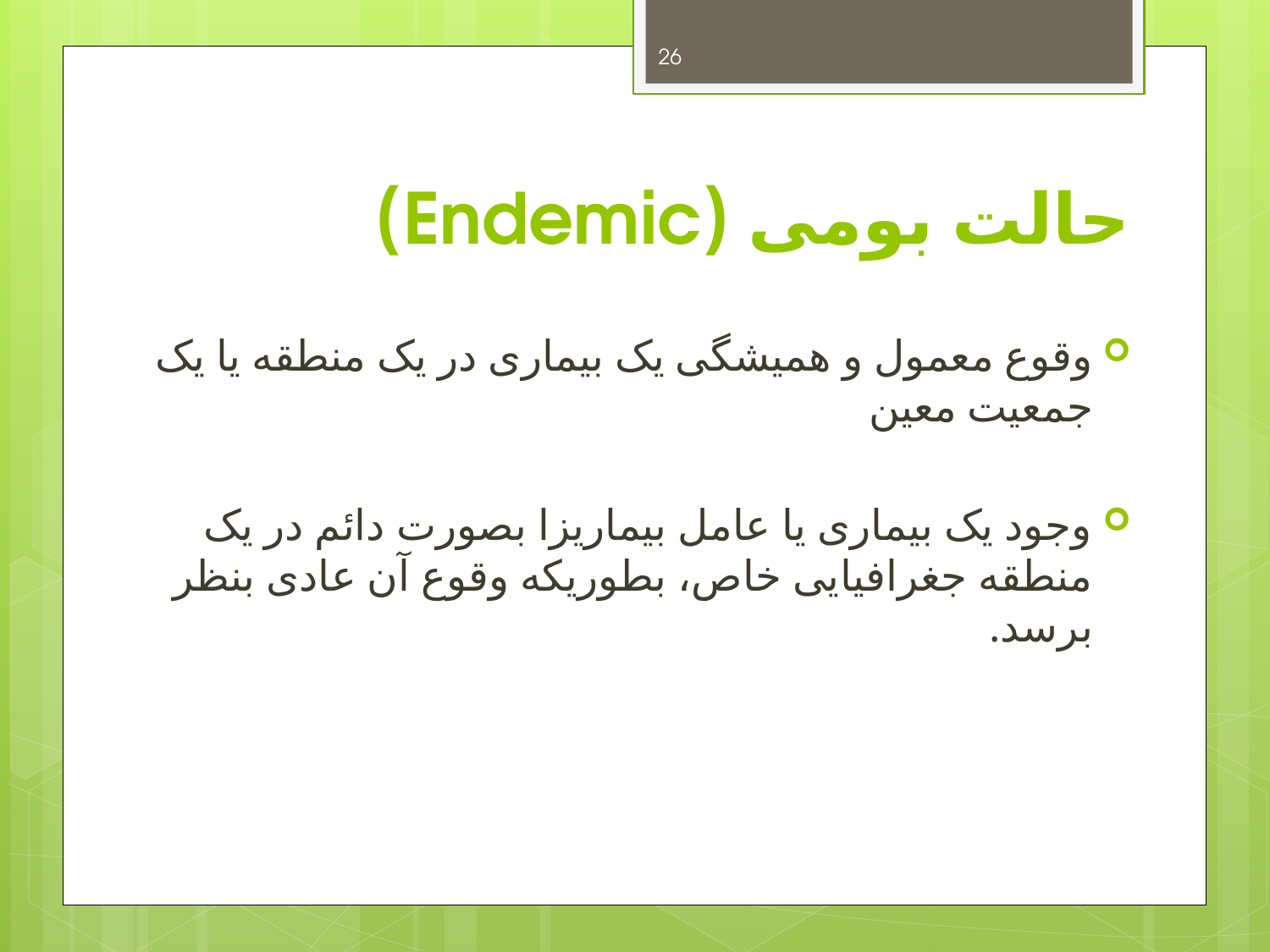

26
# حالت بومی (Endemic)
وقوع معمول و همیشگی یک بیماری در یک منطقه یا یک جمعیت معین

وجود یک بیماری یا عامل بیماریزا بصورت دائم در یک منطقه جغرافیایی خاص، بطوریکه وقوع آن عادی بنظر برسد.